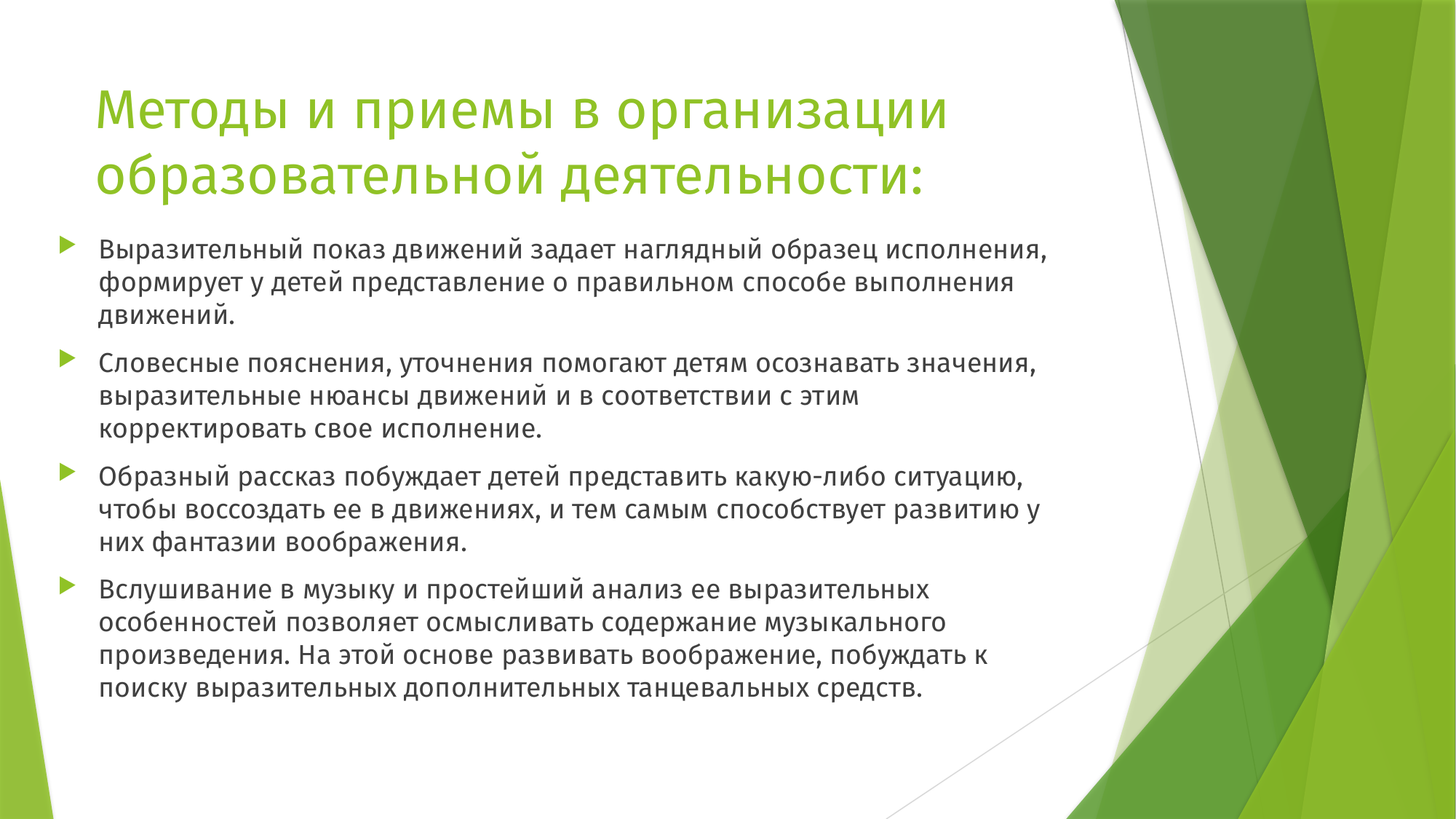

# Методы и приемы в организации образовательной деятельности:
Выразительный показ движений задает наглядный образец исполнения, формирует у детей представление о правильном способе выполнения движений.
Словесные пояснения, уточнения помогают детям осознавать значения, выразительные нюансы движений и в соответствии с этим корректировать свое исполнение.
Образный рассказ побуждает детей представить какую-либо ситуацию, чтобы воссоздать ее в движениях, и тем самым способствует развитию у них фантазии воображения.
Вслушивание в музыку и простейший анализ ее выразительных особенностей позволяет осмысливать содержание музыкального произведения. На этой основе развивать воображение, побуждать к поиску выразительных дополнительных танцевальных средств.